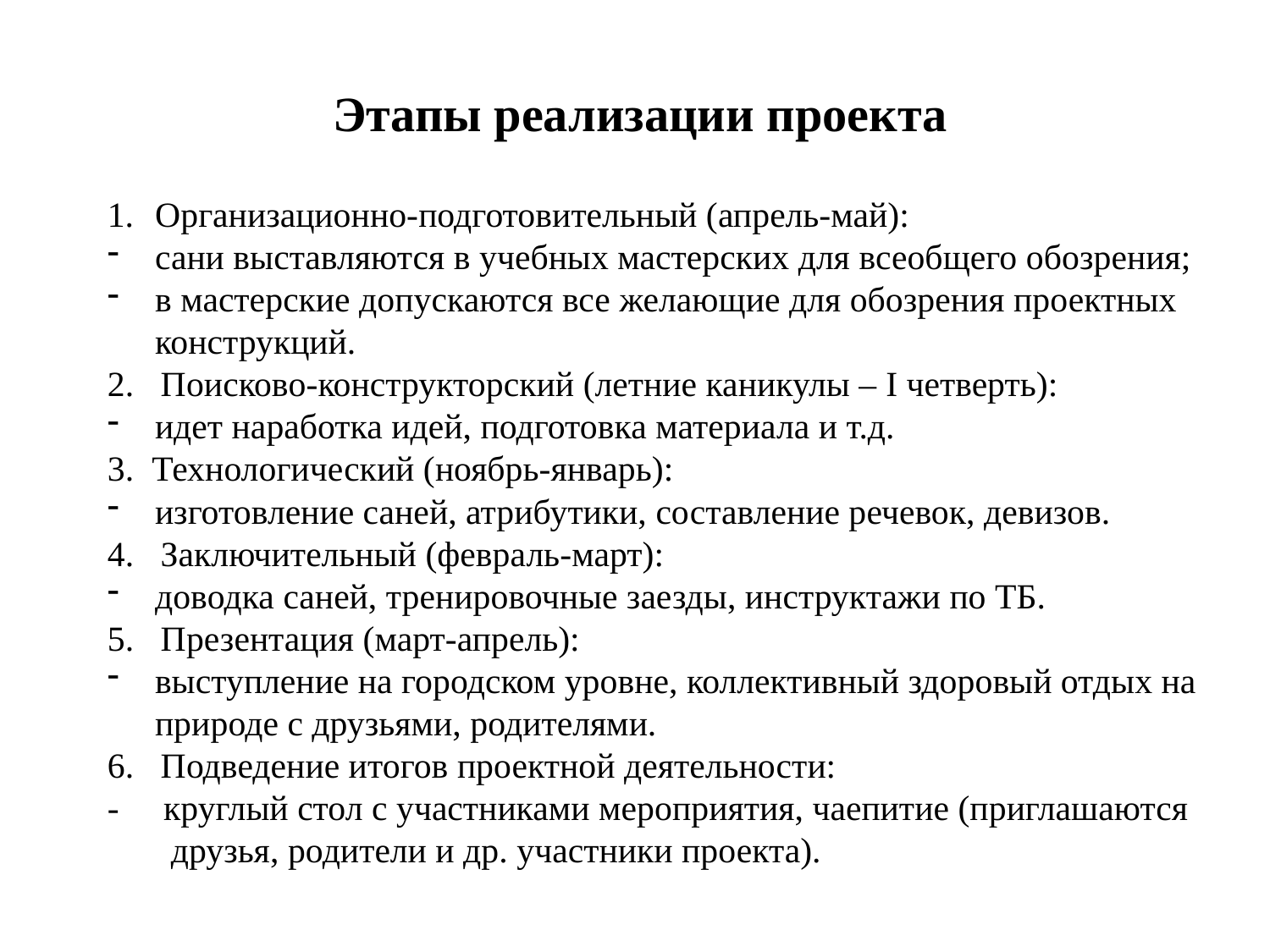

Этапы реализации проекта
Организационно-подготовительный (апрель-май):
сани выставляются в учебных мастерских для всеобщего обозрения;
в мастерские допускаются все желающие для обозрения проектных конструкций.
2.   Поисково-конструкторский (летние каникулы – I четверть):
идет наработка идей, подготовка материала и т.д.
3.  Технологический (ноябрь-январь):
изготовление саней, атрибутики, составление речевок, девизов.
4.   Заключительный (февраль-март):
доводка саней, тренировочные заезды, инструктажи по ТБ.
5.   Презентация (март-апрель):
выступление на городском уровне, коллективный здоровый отдых на природе с друзьями, родителями.
6.   Подведение итогов проектной деятельности:
-     круглый стол с участниками мероприятия, чаепитие (приглашаются друзья, родители и др. участники проекта).